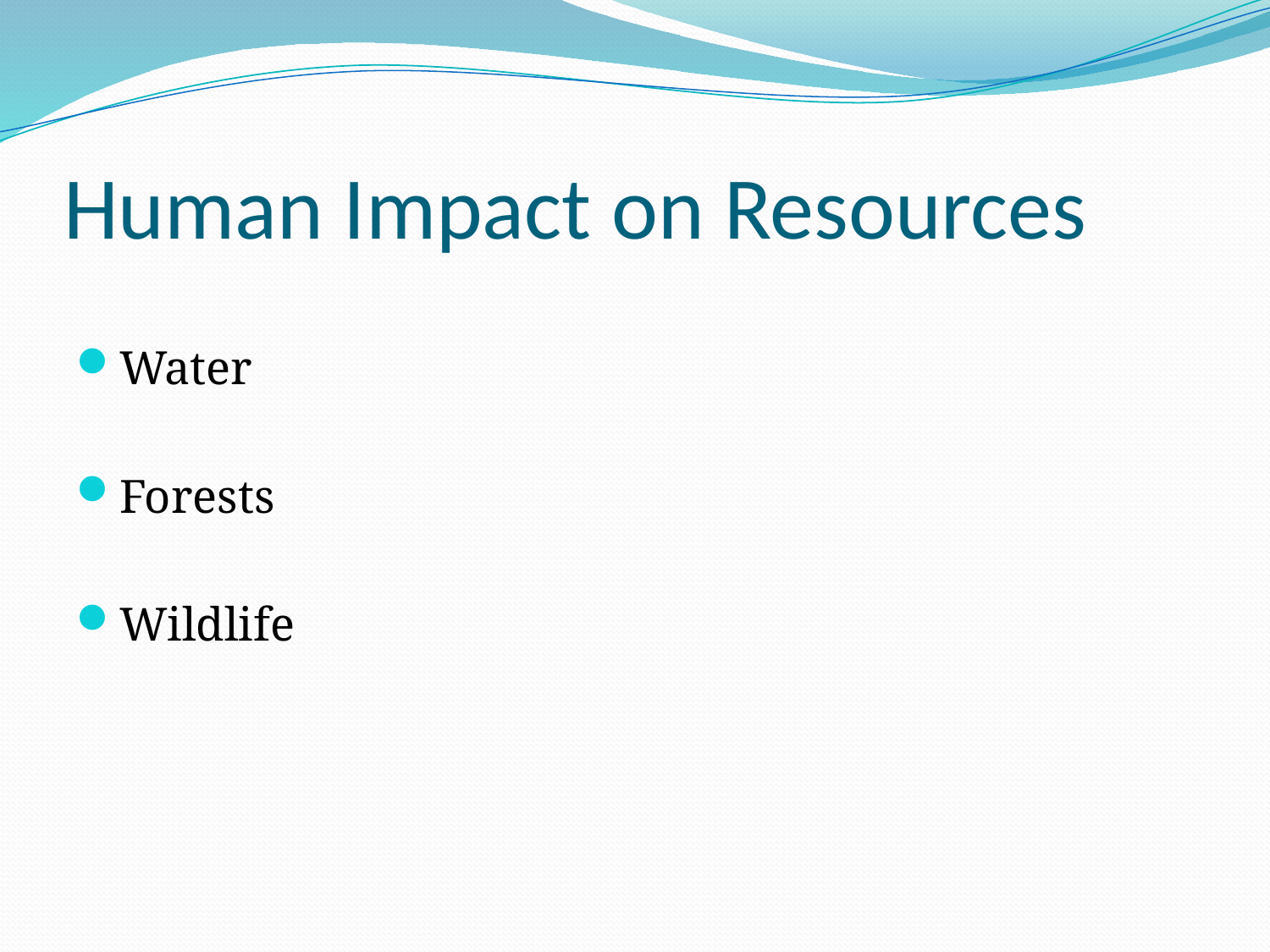

# Human Impact on Resources

Water

Forests

Wildlife